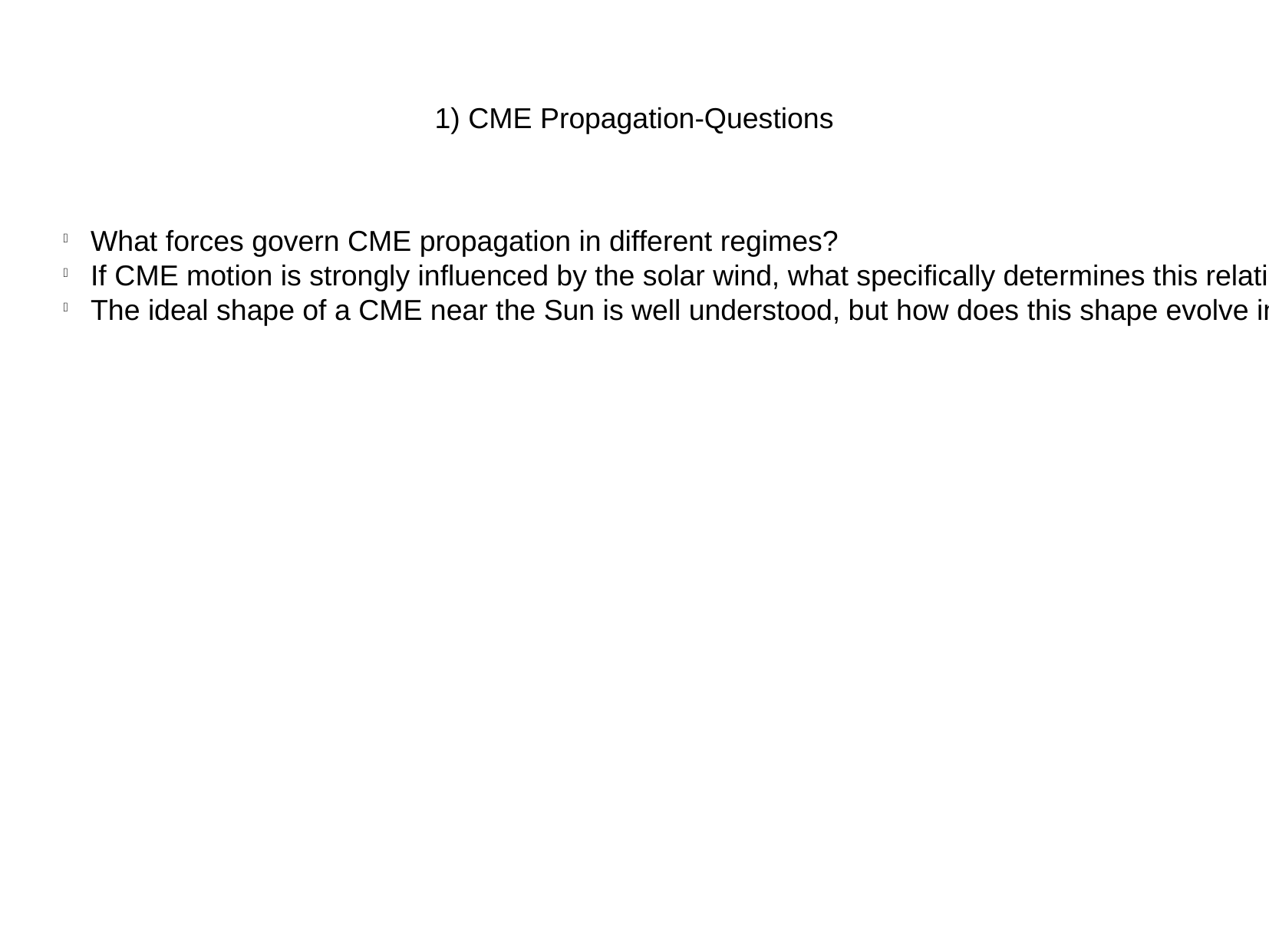

1) CME Propagation-Questions
What forces govern CME propagation in different regimes?
If CME motion is strongly influenced by the solar wind, what specifically determines this relationship
The ideal shape of a CME near the Sun is well understood, but how does this shape evolve in the interplanetary space?